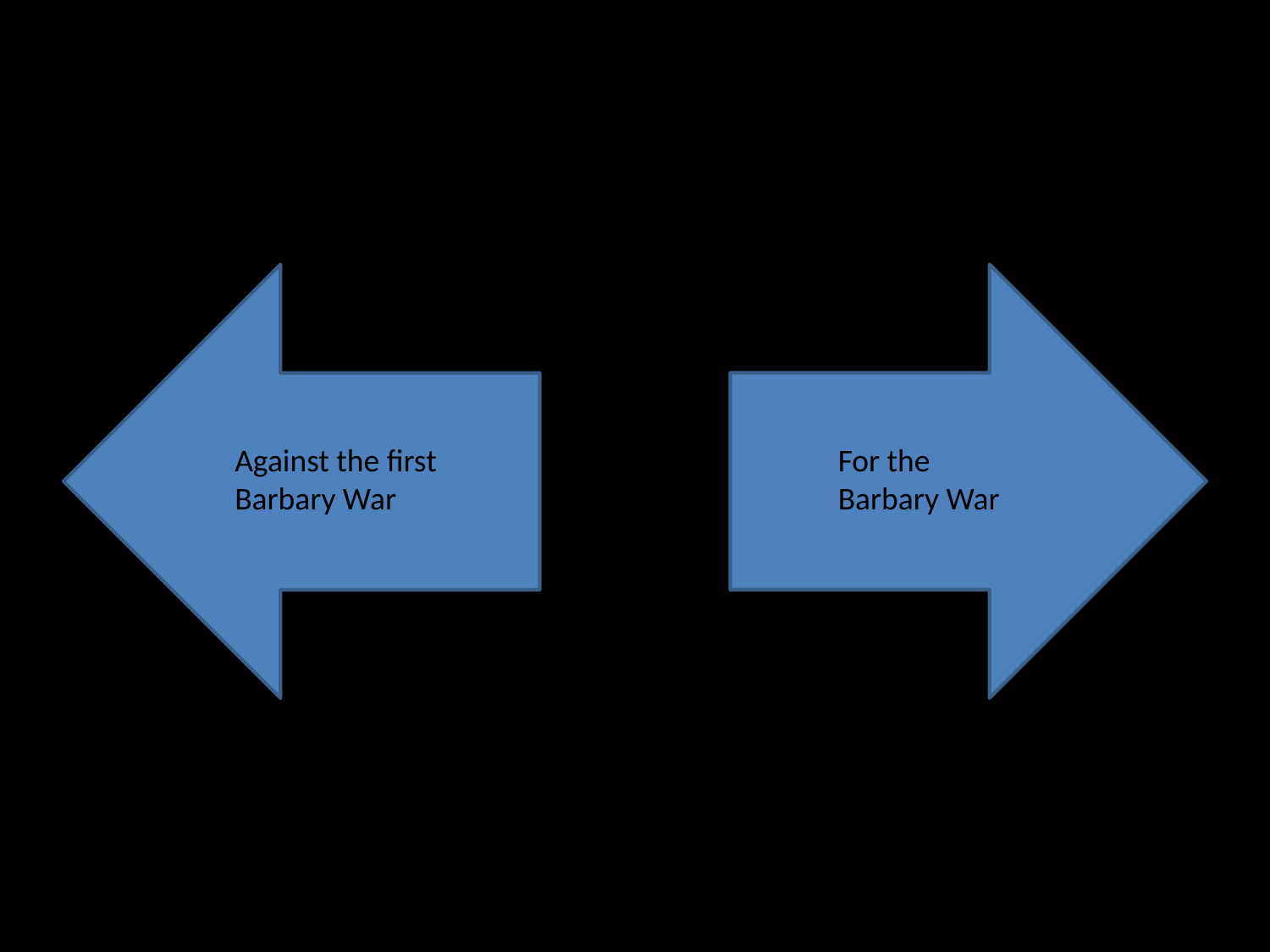

#

Against the first Barbary War
For the Barbary War